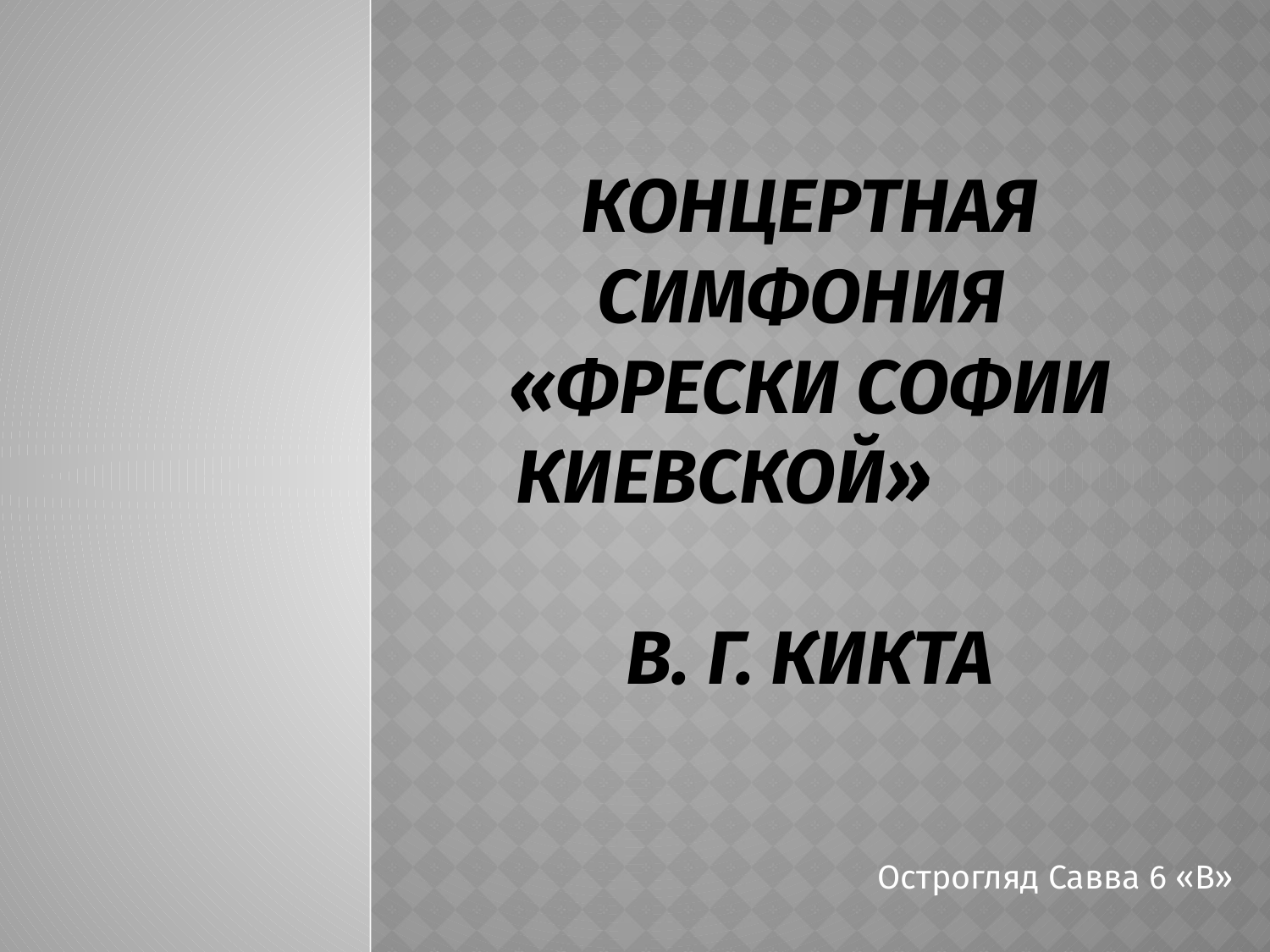

# Концертная симфония «фрески софии киевской» В. Г. Кикта
Острогляд Савва 6 «В»